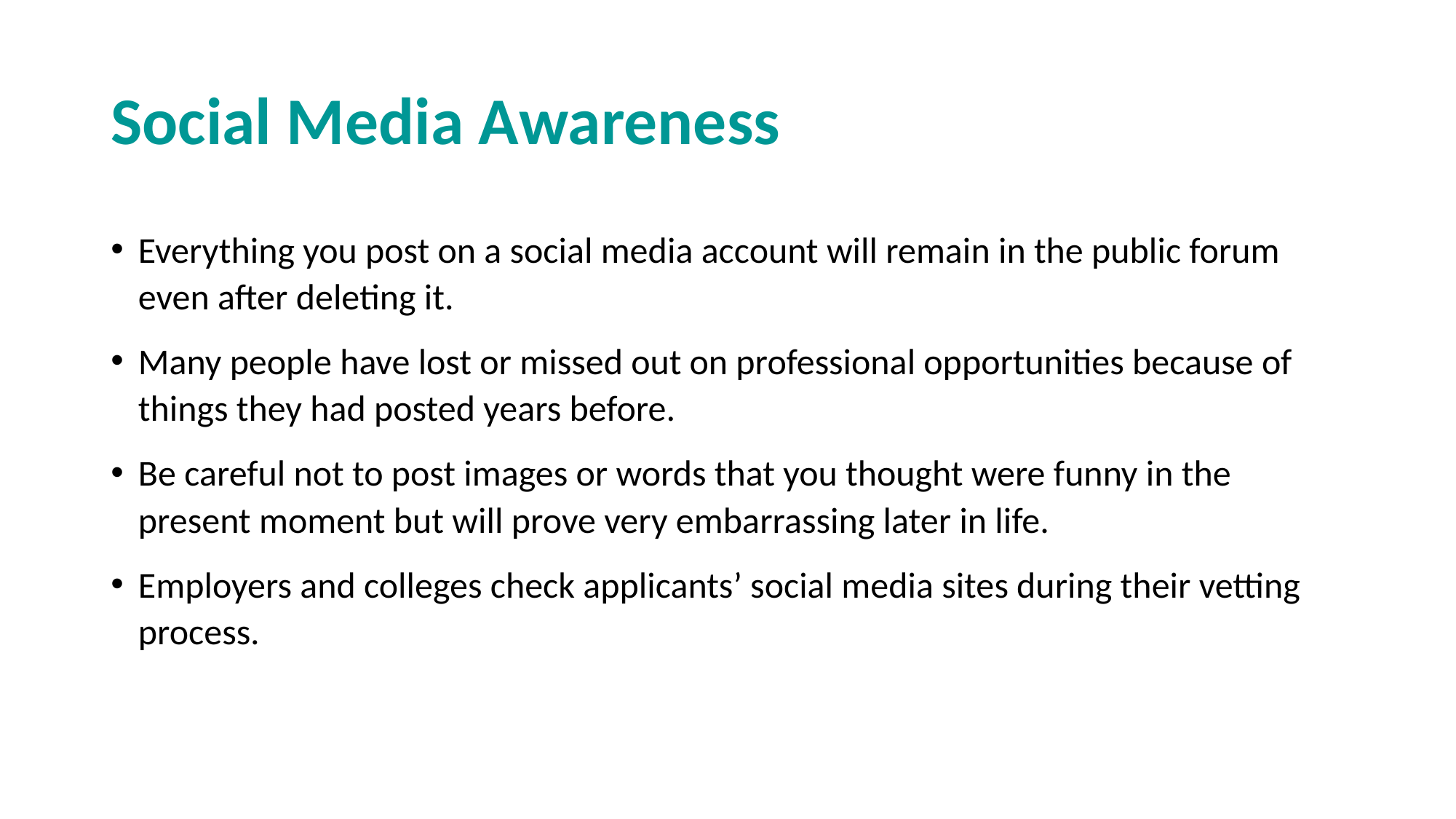

# Social Media Awareness
Everything you post on a social media account will remain in the public forum even after deleting it.
Many people have lost or missed out on professional opportunities because of things they had posted years before.
Be careful not to post images or words that you thought were funny in the present moment but will prove very embarrassing later in life.
Employers and colleges check applicants’ social media sites during their vetting process.